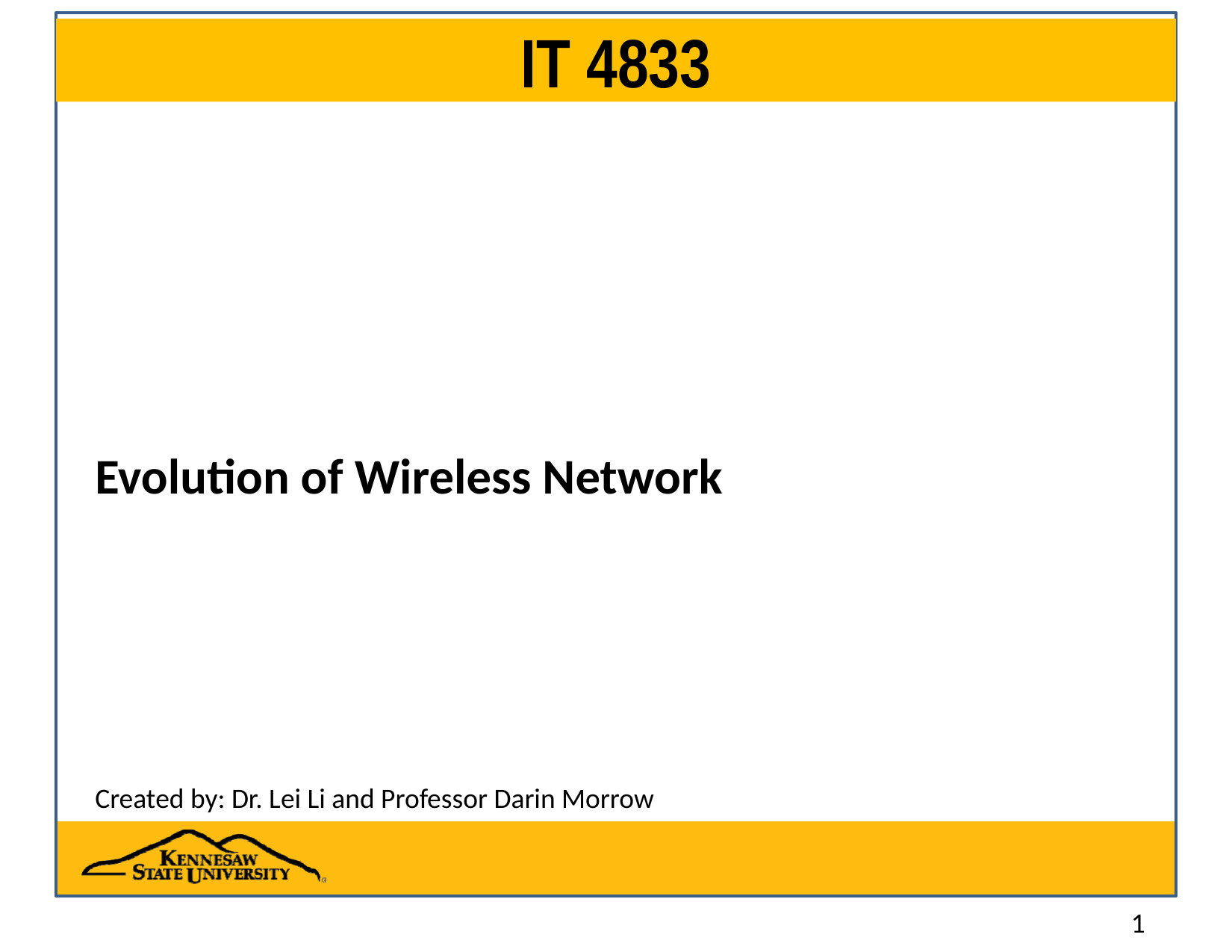

# IT 4833
Evolution of Wireless Network
Created by: Dr. Lei Li and Professor Darin Morrow